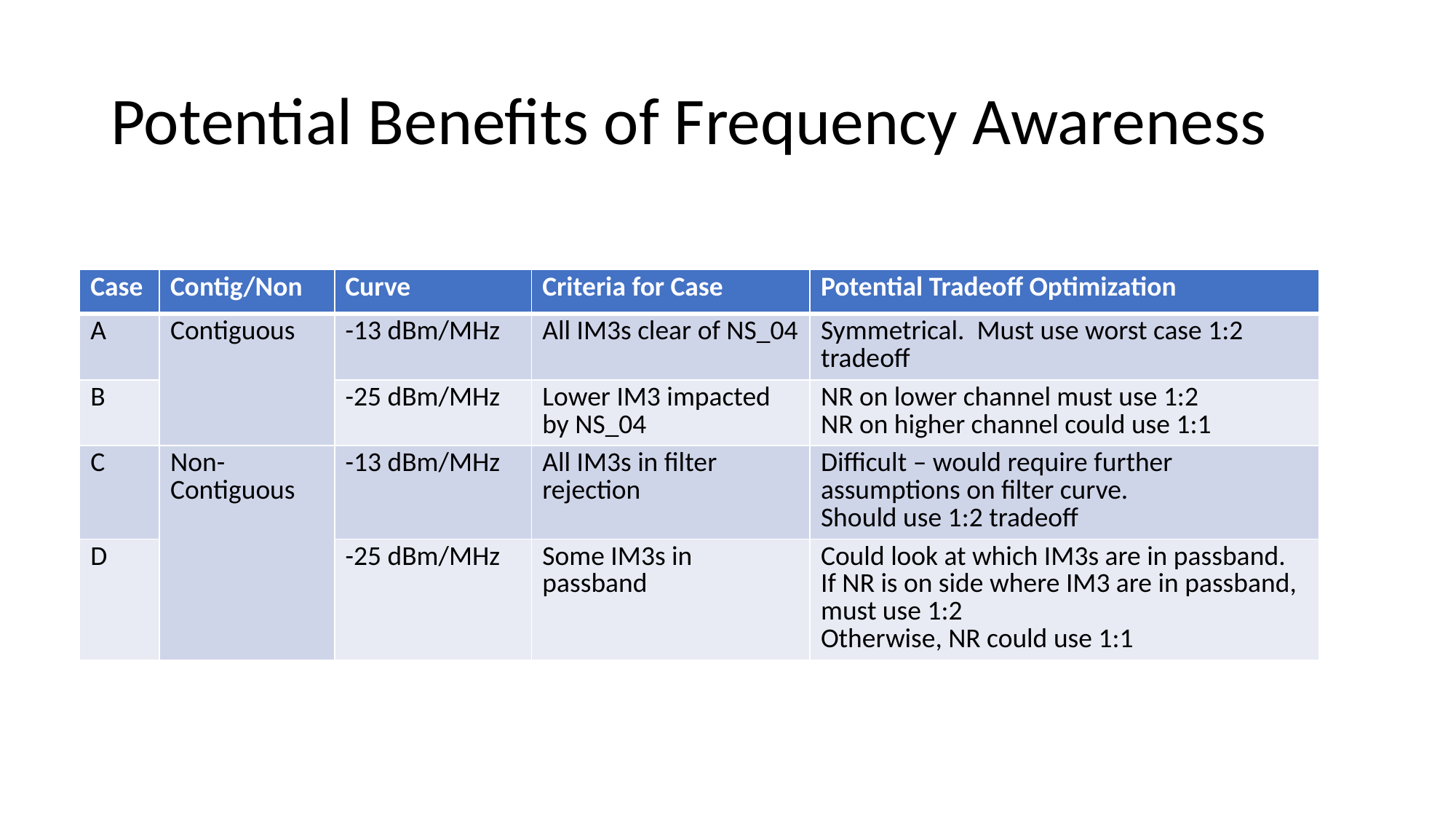

# Potential Benefits of Frequency Awareness
| Case | Contig/Non | Curve | Criteria for Case | Potential Tradeoff Optimization |
| --- | --- | --- | --- | --- |
| A | Contiguous | -13 dBm/MHz | All IM3s clear of NS\_04 | Symmetrical. Must use worst case 1:2 tradeoff |
| B |  | -25 dBm/MHz | Lower IM3 impacted by NS\_04 | NR on lower channel must use 1:2 NR on higher channel could use 1:1 |
| C | Non-Contiguous | -13 dBm/MHz | All IM3s in filter rejection | Difficult – would require further assumptions on filter curve. Should use 1:2 tradeoff |
| D |  | -25 dBm/MHz | Some IM3s in passband | Could look at which IM3s are in passband. If NR is on side where IM3 are in passband, must use 1:2 Otherwise, NR could use 1:1 |